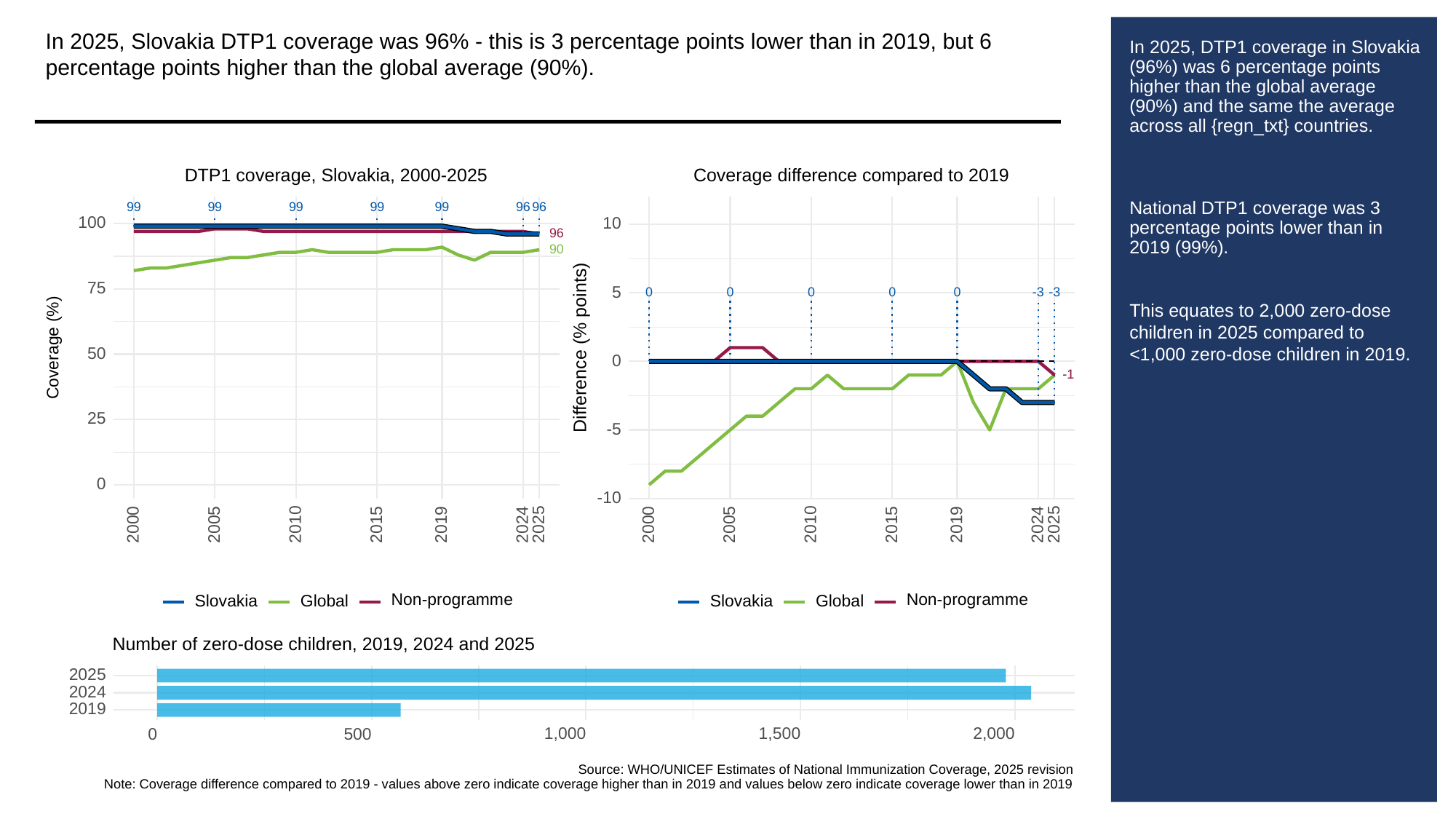

In 2025, Slovakia DTP1 coverage was 96% - this is 3 percentage points lower than in 2019, but 6 percentage points higher than the global average (90%).
# In 2025, DTP1 coverage in Slovakia (96%) was 6 percentage points higher than the global average (90%) and the same the average across all {regn_txt} countries.

National DTP1 coverage was 3 percentage points lower than in 2019 (99%).

This equates to 2,000 zero-dose children in 2025 compared to <1,000 zero-dose children in 2019.

DTP1 coverage, Slovakia, 2000-2025
Coverage difference compared to 2019

99
99
99
99
99
96
96
100
10

96
90

75
5
-3
-3
0
0
0
0
0

Difference (% points)
Coverage (%)

50

0

-1
-1

25

-5

0

-10

2000
2005
2010
2015
2019
2024
2025
2000
2005
2010
2015
2019
2024
2025
Non-programme
Non-programme
Slovakia
Global
Slovakia
Global

Number of zero-dose children, 2019, 2024 and 2025

2025

2024

2019

1,000
1,500
2,000
0
500
Source: WHO/UNICEF Estimates of National Immunization Coverage, 2025 revision
Note: Coverage difference compared to 2019 - values above zero indicate coverage higher than in 2019 and values below zero indicate coverage lower than in 2019